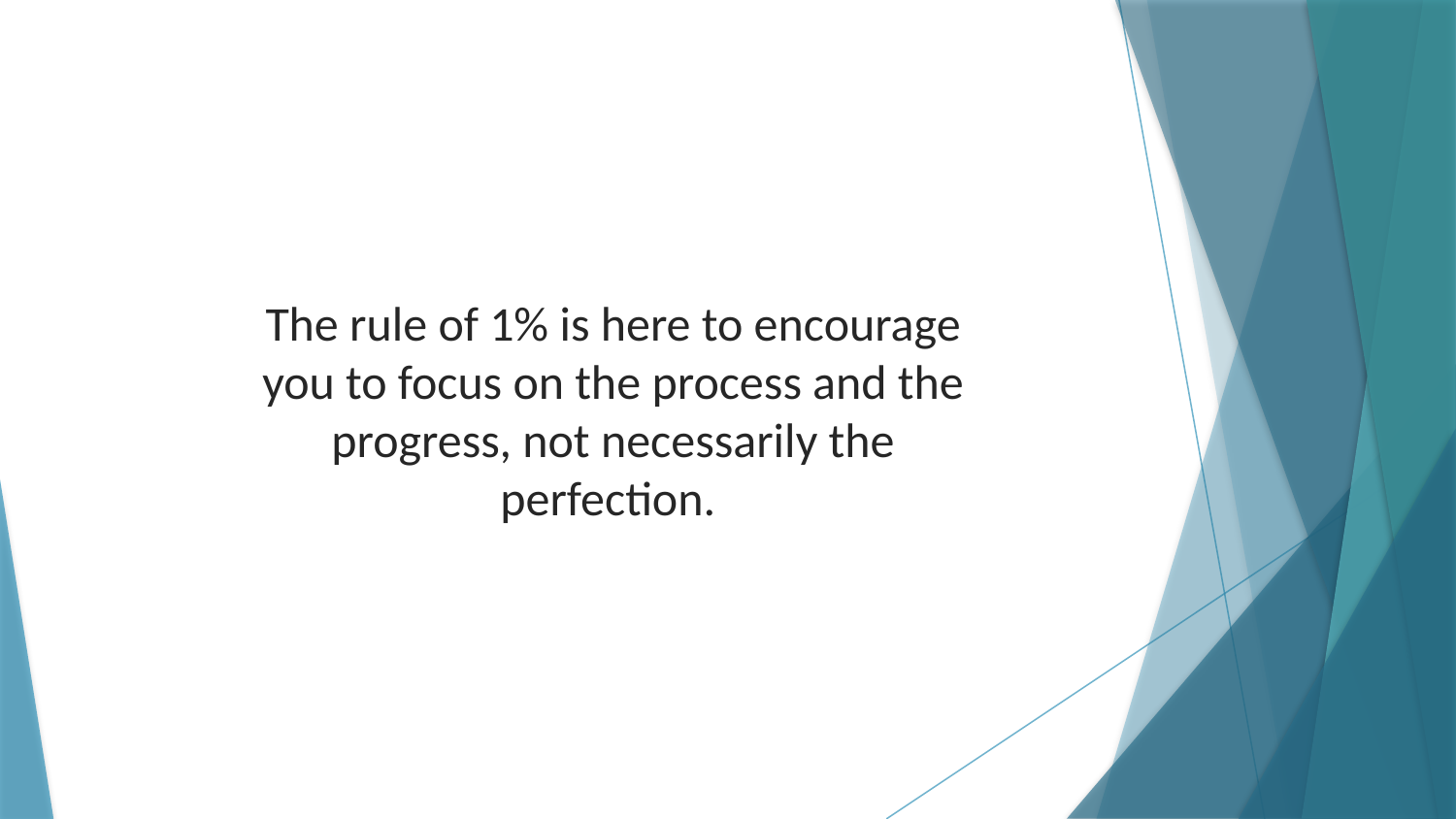

The rule of 1% is here to encourage you to focus on the process and the progress, not necessarily the perfection.